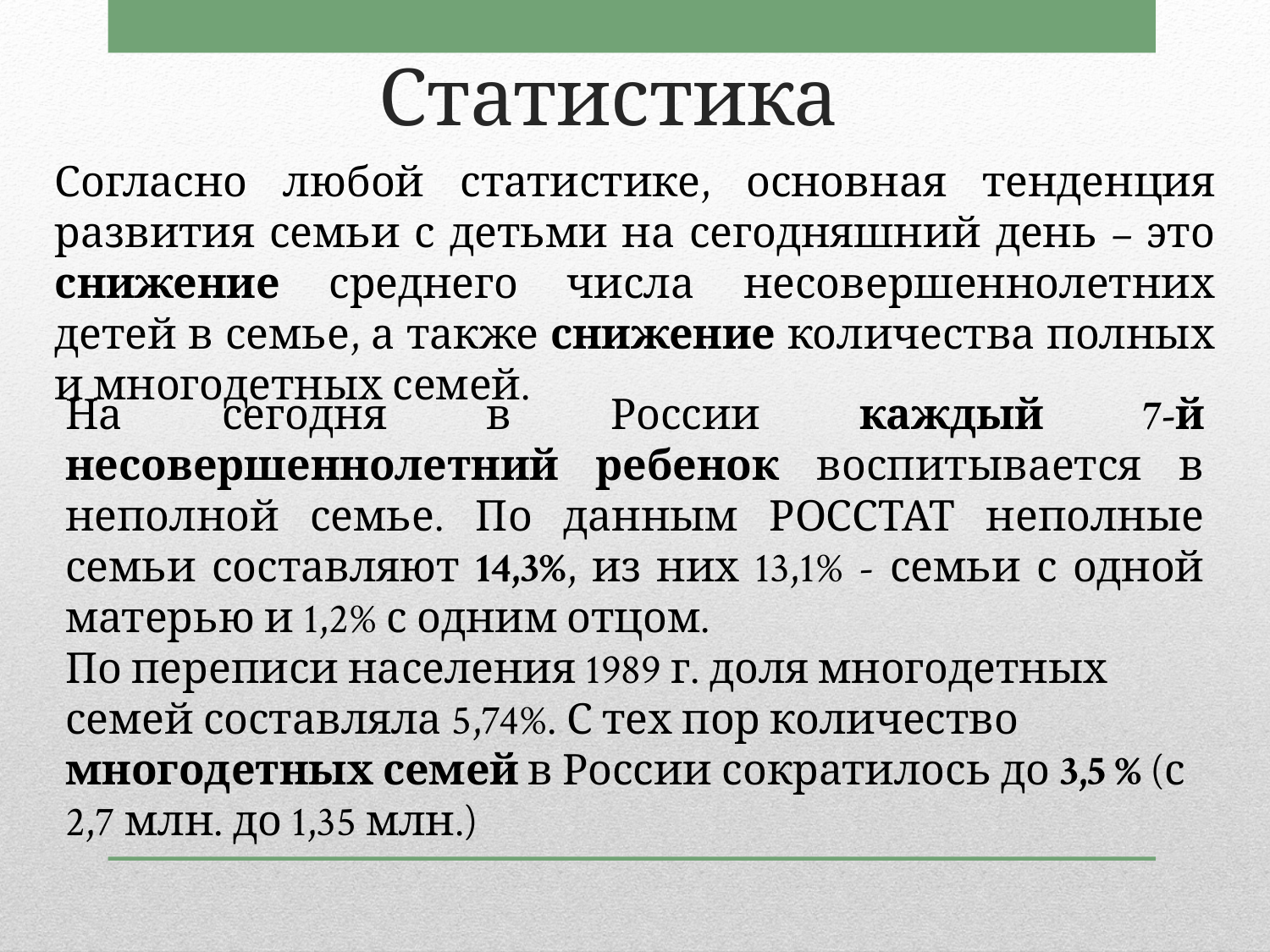

# Статистика
Согласно любой статистике, основная тенденция развития семьи с детьми на сегодняшний день – это снижение среднего числа несовершеннолетних детей в семье, а также снижение количества полных и многодетных семей.
На сегодня в России каждый 7-й несовершеннолетний ребенок воспитывается в неполной семье. По данным РОССТАТ неполные семьи составляют 14,3%, из них 13,1% - семьи с одной матерью и 1,2% с одним отцом.
По переписи населения 1989 г. доля многодетных семей составляла 5,74%. С тех пор количество многодетных семей в России сократилось до 3,5 % (с 2,7 млн. до 1,35 млн.)